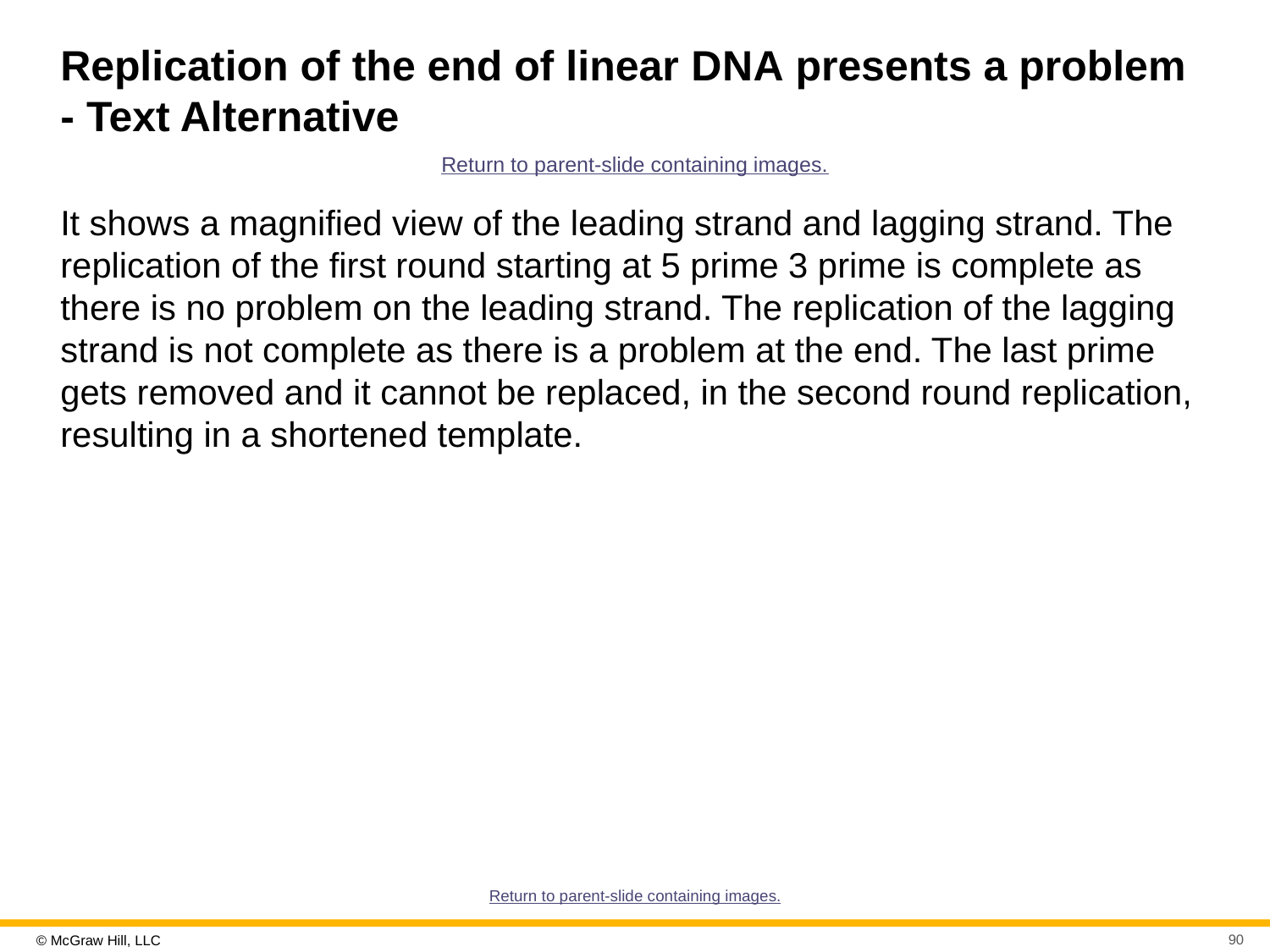

# Replication of the end of linear D N A presents a problem - Text Alternative
Return to parent-slide containing images.
It shows a magnified view of the leading strand and lagging strand. The replication of the first round starting at 5 prime 3 prime is complete as there is no problem on the leading strand. The replication of the lagging strand is not complete as there is a problem at the end. The last prime gets removed and it cannot be replaced, in the second round replication, resulting in a shortened template.
Return to parent-slide containing images.
90